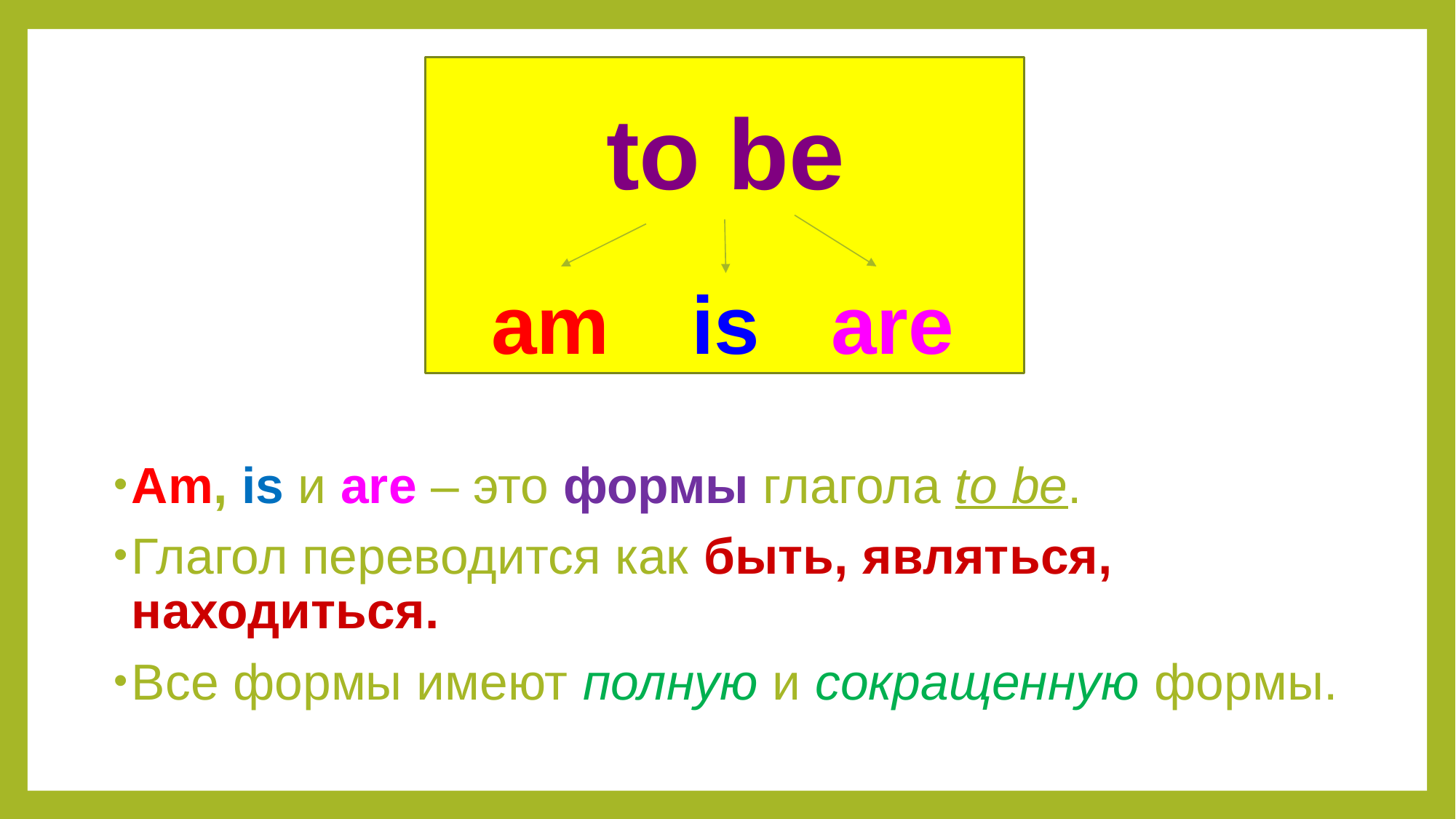

# to be
am
is
are

Am, is и are – это формы глагола to be.
Глагол переводится как быть, являться, находиться.
Все формы имеют полную и сокращенную формы.